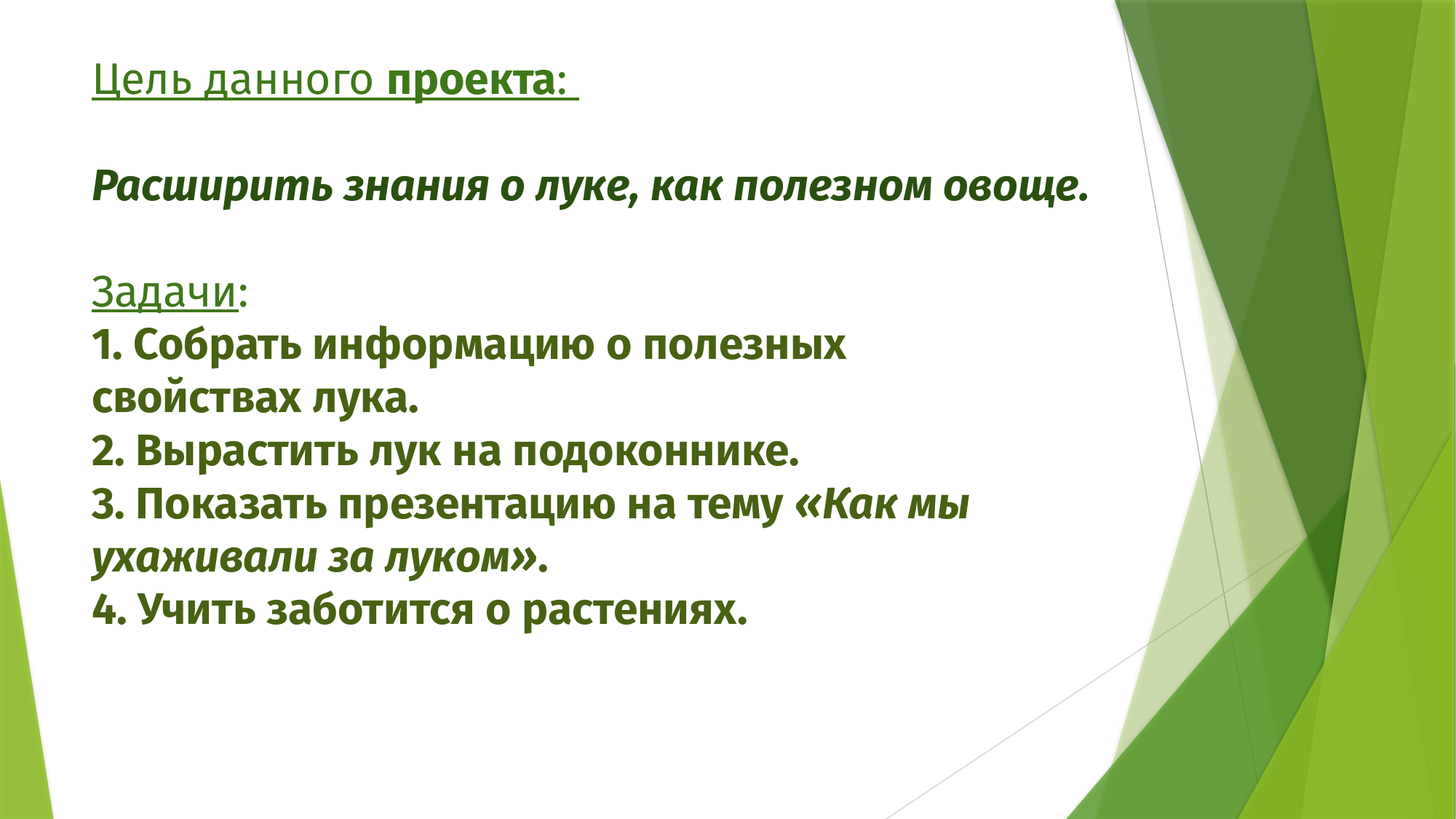

# Цель данного проекта: Расширить знания о луке, как полезном овоще. Задачи: 1. Собрать информацию о полезных свойствах лука. 2. Вырастить лук на подоконнике. 3. Показать презентацию на тему «Как мы ухаживали за луком». 4. Учить заботится о растениях.